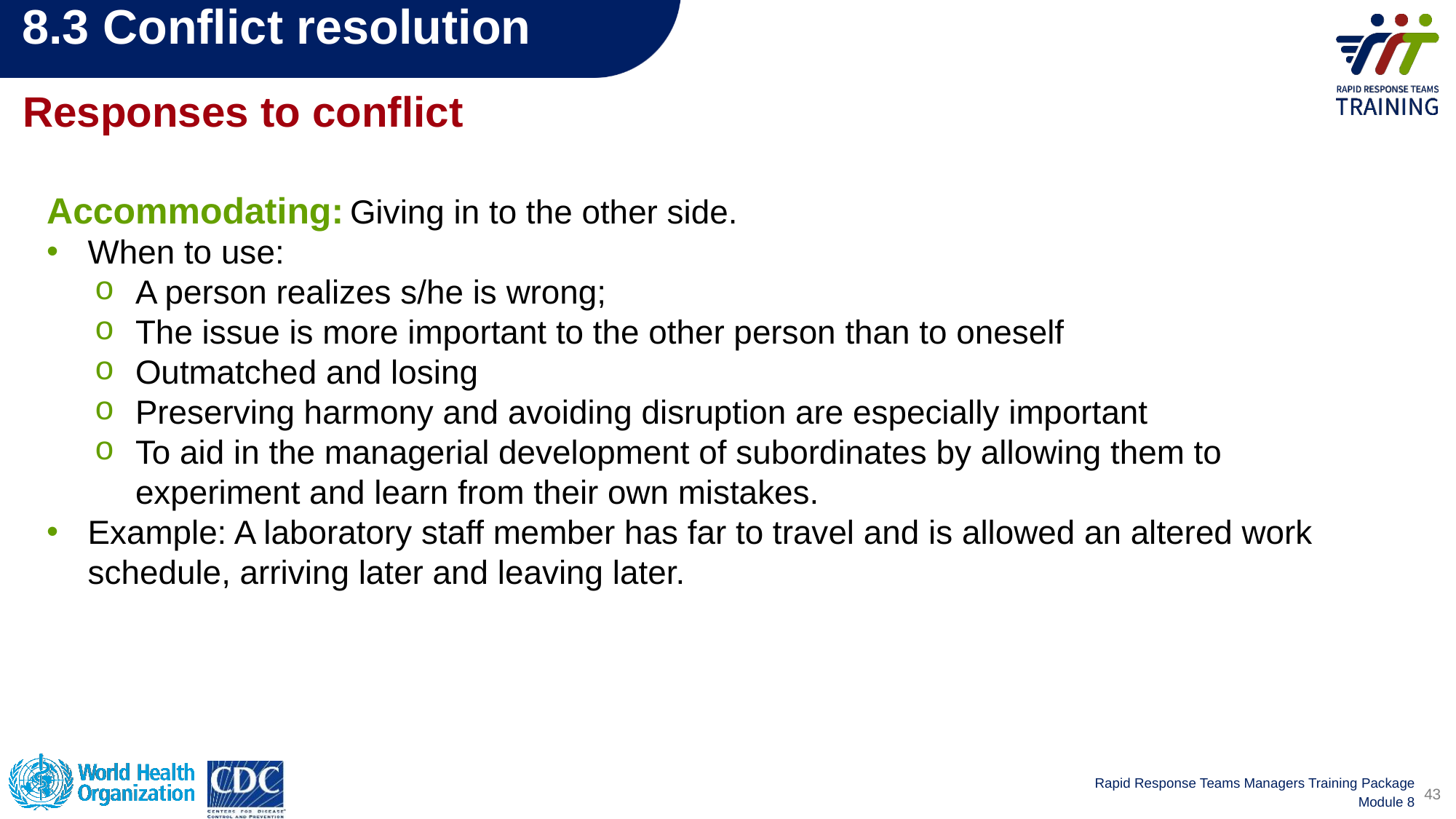

8.3 Conflict resolution

Responses to conflict
Accommodating: Giving in to the other side.​
When to use:
A person realizes s/he is wrong;
The issue is more important to the other person than to oneself
Outmatched and losing
Preserving harmony and avoiding disruption are especially important
To aid in the managerial development of subordinates by allowing them to experiment and learn from their own mistakes.
Example: A laboratory staff member has far to travel and is allowed an altered work schedule, arriving later and leaving later.

43